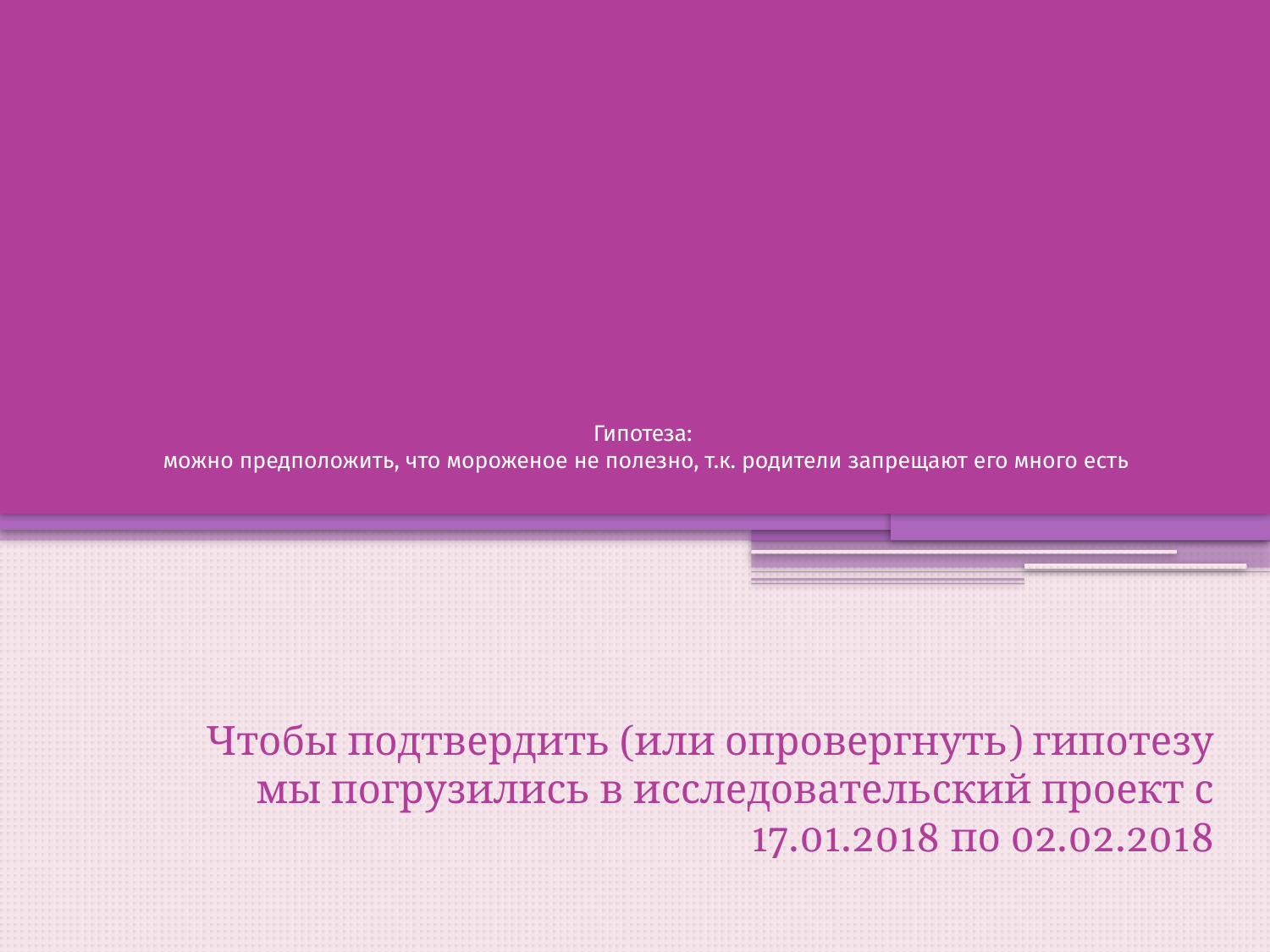

# Гипотеза: можно предположить, что мороженое не полезно, т.к. родители запрещают его много есть
Чтобы подтвердить (или опровергнуть) гипотезу мы погрузились в исследовательский проект с 17.01.2018 по 02.02.2018